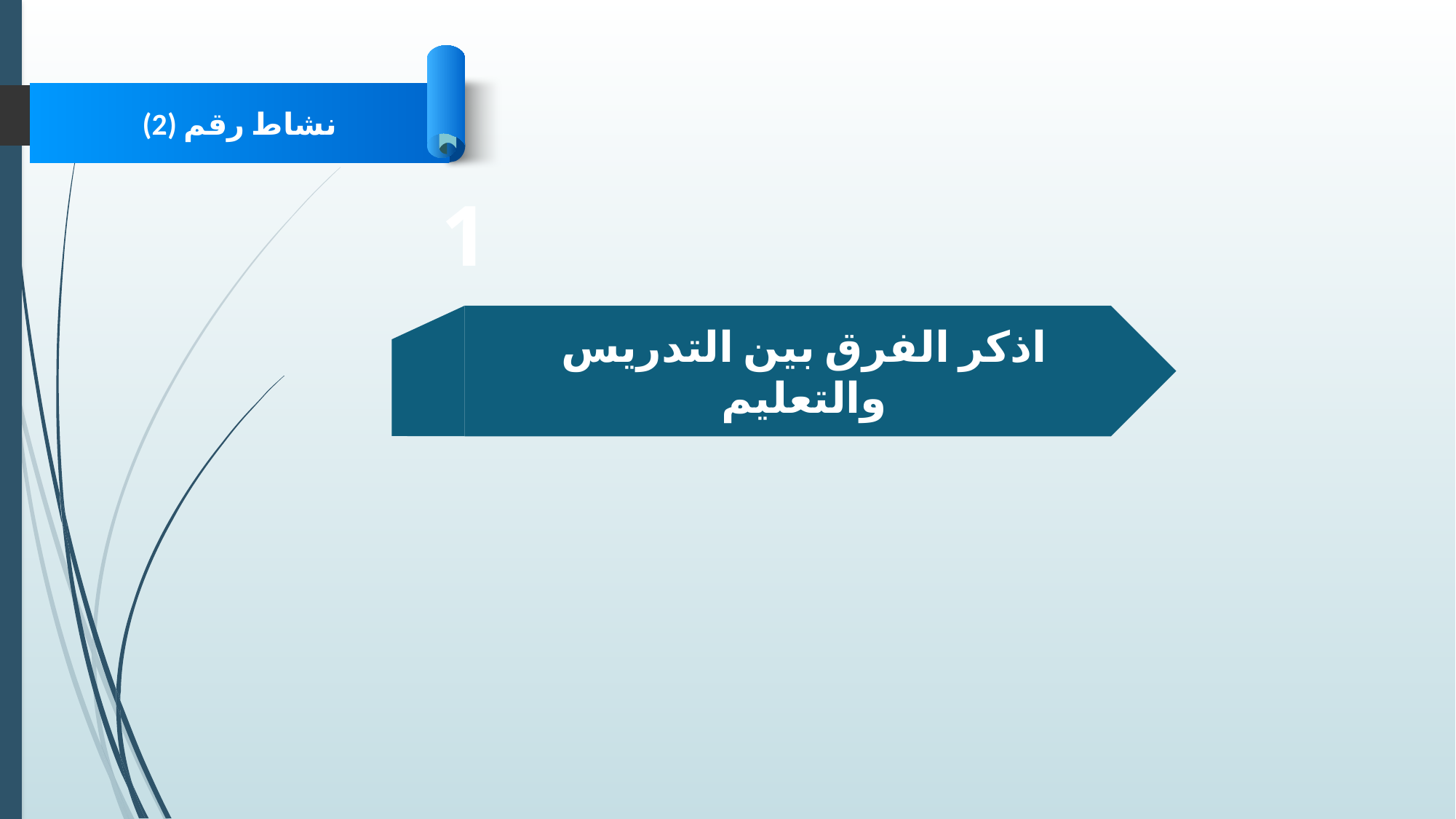

نشاط رقم (2)

1

اذكر الفرق بين التدريس والتعليم